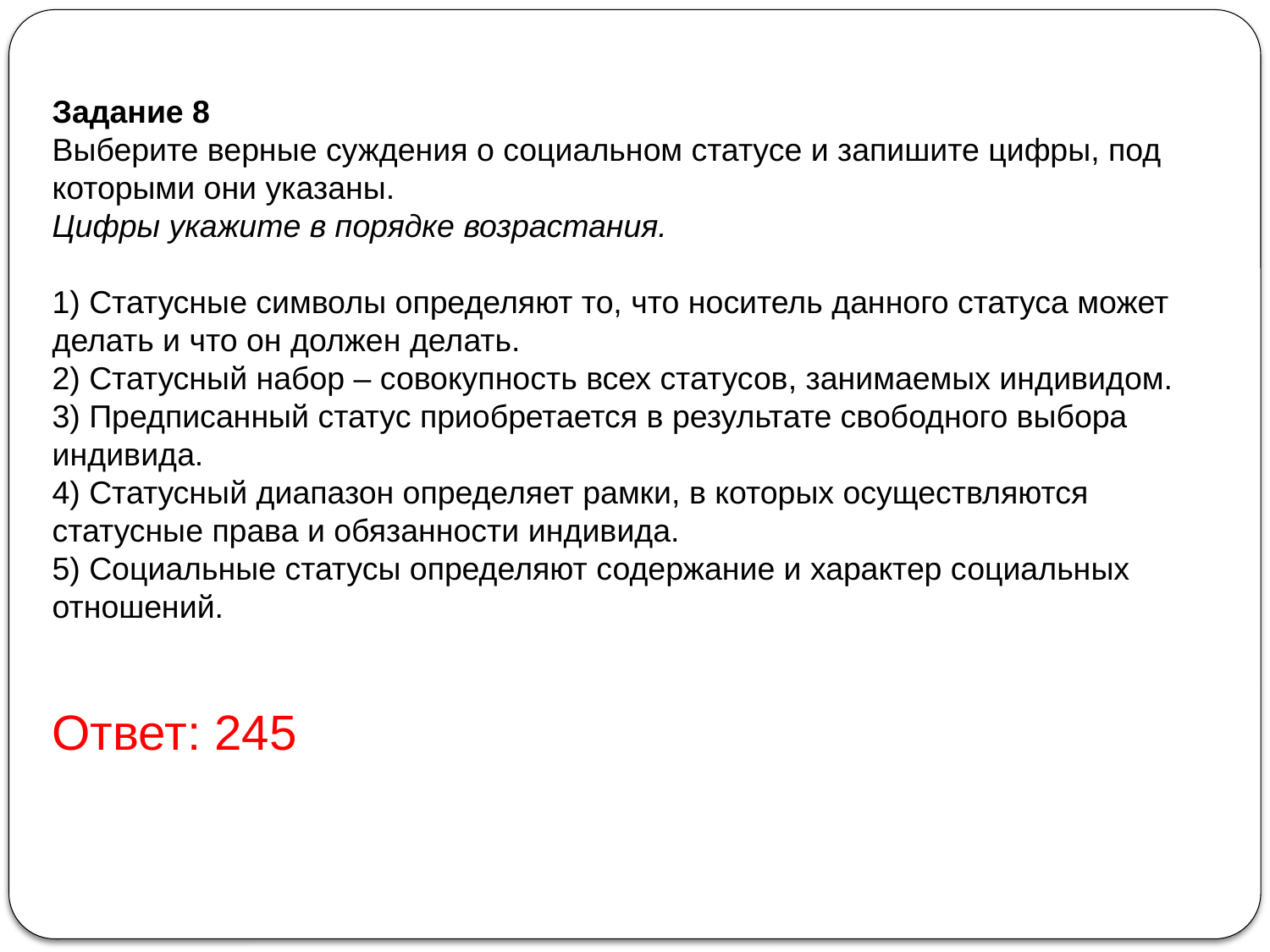

#
Задание 8
Выберите верные суждения о социальном статусе и запишите цифры, под которыми они указаны.
Цифры укажите в порядке возрастания.

1) Статусные символы определяют то, что носитель данного статуса может делать и что он должен делать.
2) Статусный набор – совокупность всех статусов, занимаемых индивидом.
3) Предписанный статус приобретается в результате свободного выбора индивида.
4) Статусный диапазон определяет рамки, в которых осуществляются статусные права и обязанности индивида.
5) Социальные статусы определяют содержание и характер социальных отношений.

Ответ: 245